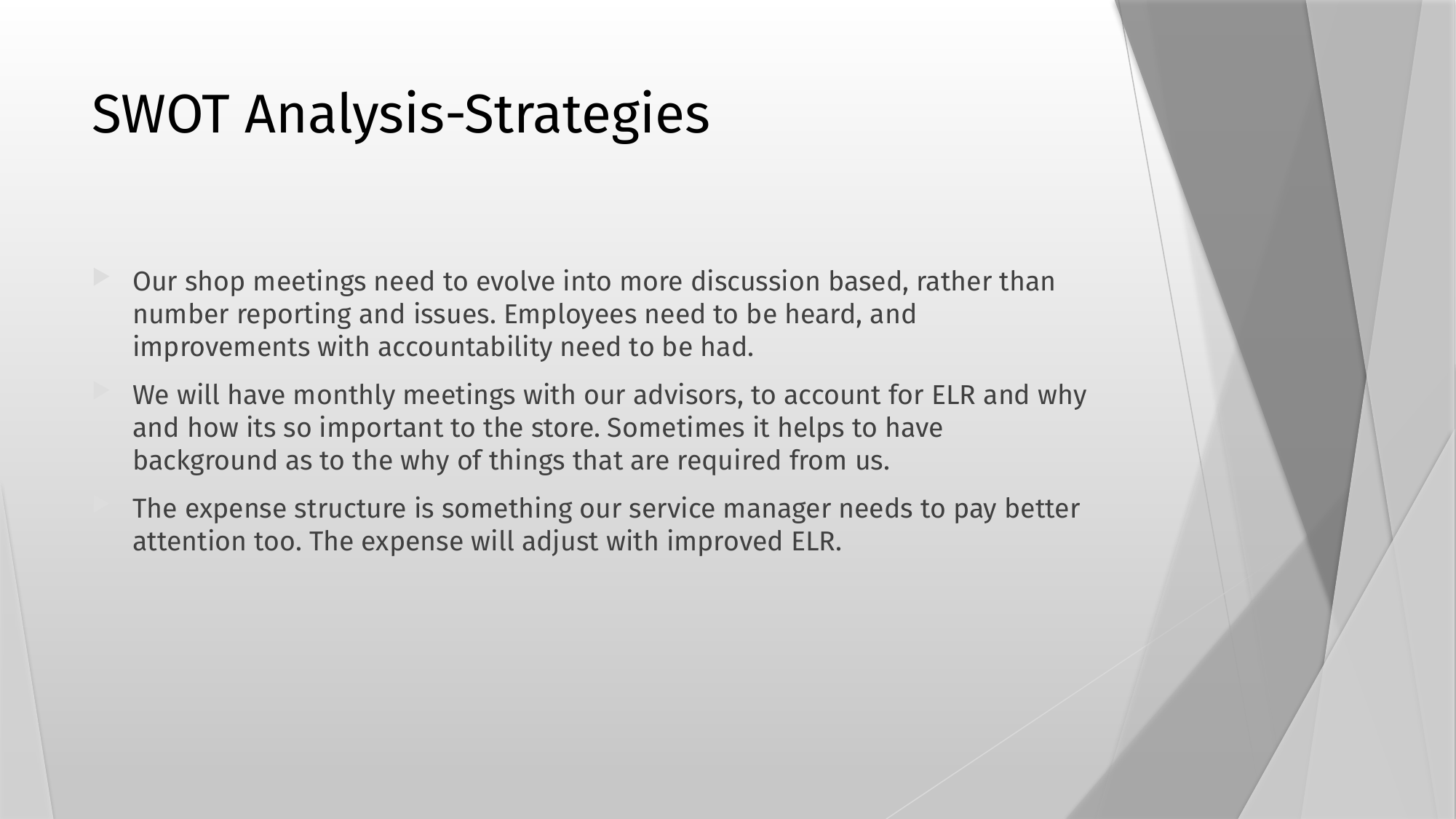

# SWOT Analysis-Strategies
Our shop meetings need to evolve into more discussion based, rather than number reporting and issues. Employees need to be heard, and improvements with accountability need to be had.
We will have monthly meetings with our advisors, to account for ELR and why and how its so important to the store. Sometimes it helps to have background as to the why of things that are required from us.
The expense structure is something our service manager needs to pay better attention too. The expense will adjust with improved ELR.